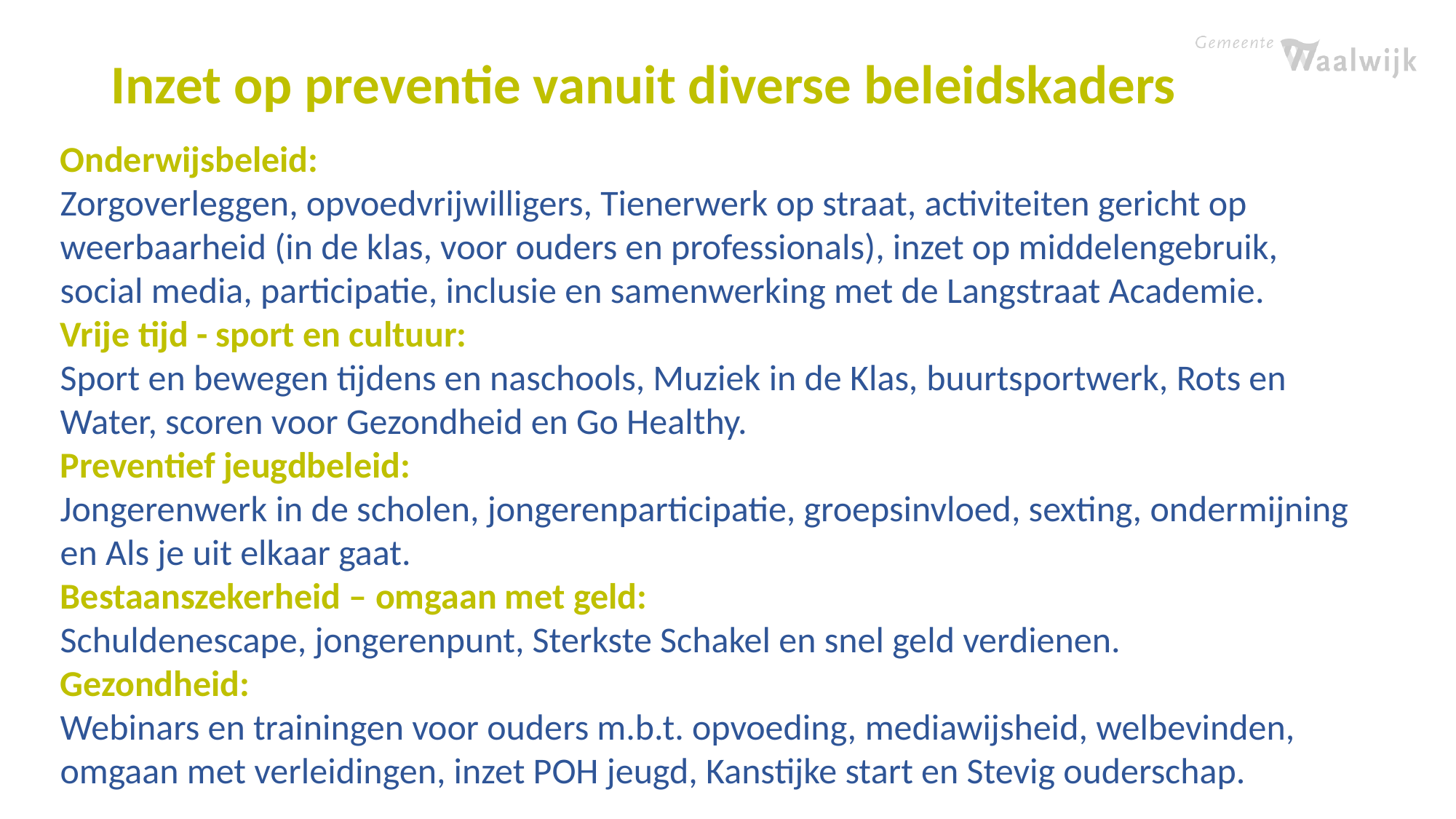

# Inzet op preventie vanuit diverse beleidskaders

Onderwijsbeleid:
Zorgoverleggen, opvoedvrijwilligers, Tienerwerk op straat, activiteiten gericht op weerbaarheid (in de klas, voor ouders en professionals), inzet op middelengebruik, social media, participatie, inclusie en samenwerking met de Langstraat Academie.
Vrije tijd - sport en cultuur:
Sport en bewegen tijdens en naschools, Muziek in de Klas, buurtsportwerk, Rots en Water, scoren voor Gezondheid en Go Healthy.
Preventief jeugdbeleid:
Jongerenwerk in de scholen, jongerenparticipatie, groepsinvloed, sexting, ondermijning en Als je uit elkaar gaat.
Bestaanszekerheid – omgaan met geld:
Schuldenescape, jongerenpunt, Sterkste Schakel en snel geld verdienen.
Gezondheid:
Webinars en trainingen voor ouders m.b.t. opvoeding, mediawijsheid, welbevinden, omgaan met verleidingen, inzet POH jeugd, Kanstijke start en Stevig ouderschap.